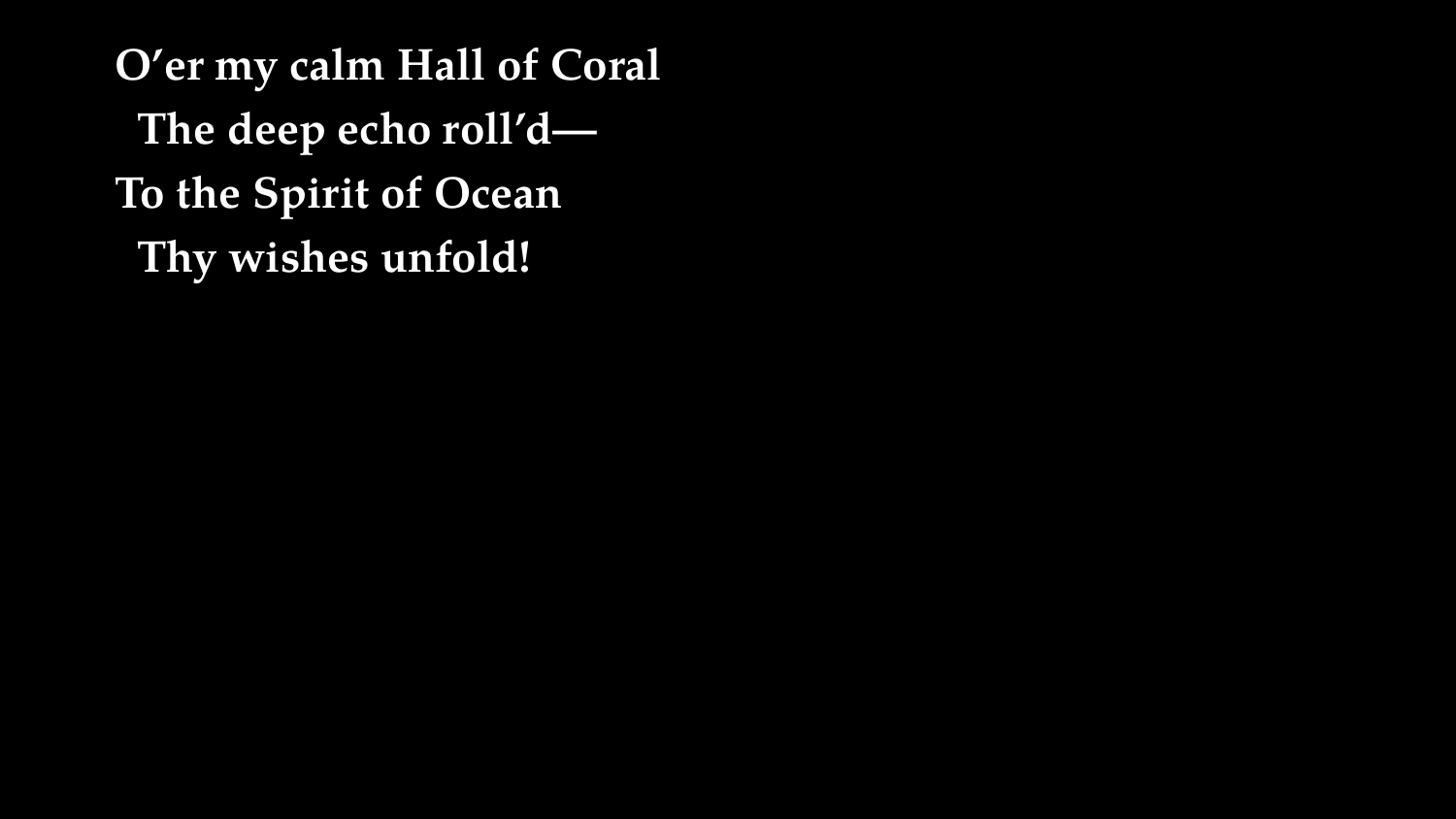

# O’er my calm Hall of Coral The deep echo roll’d— To the Spirit of Ocean Thy wishes unfold!